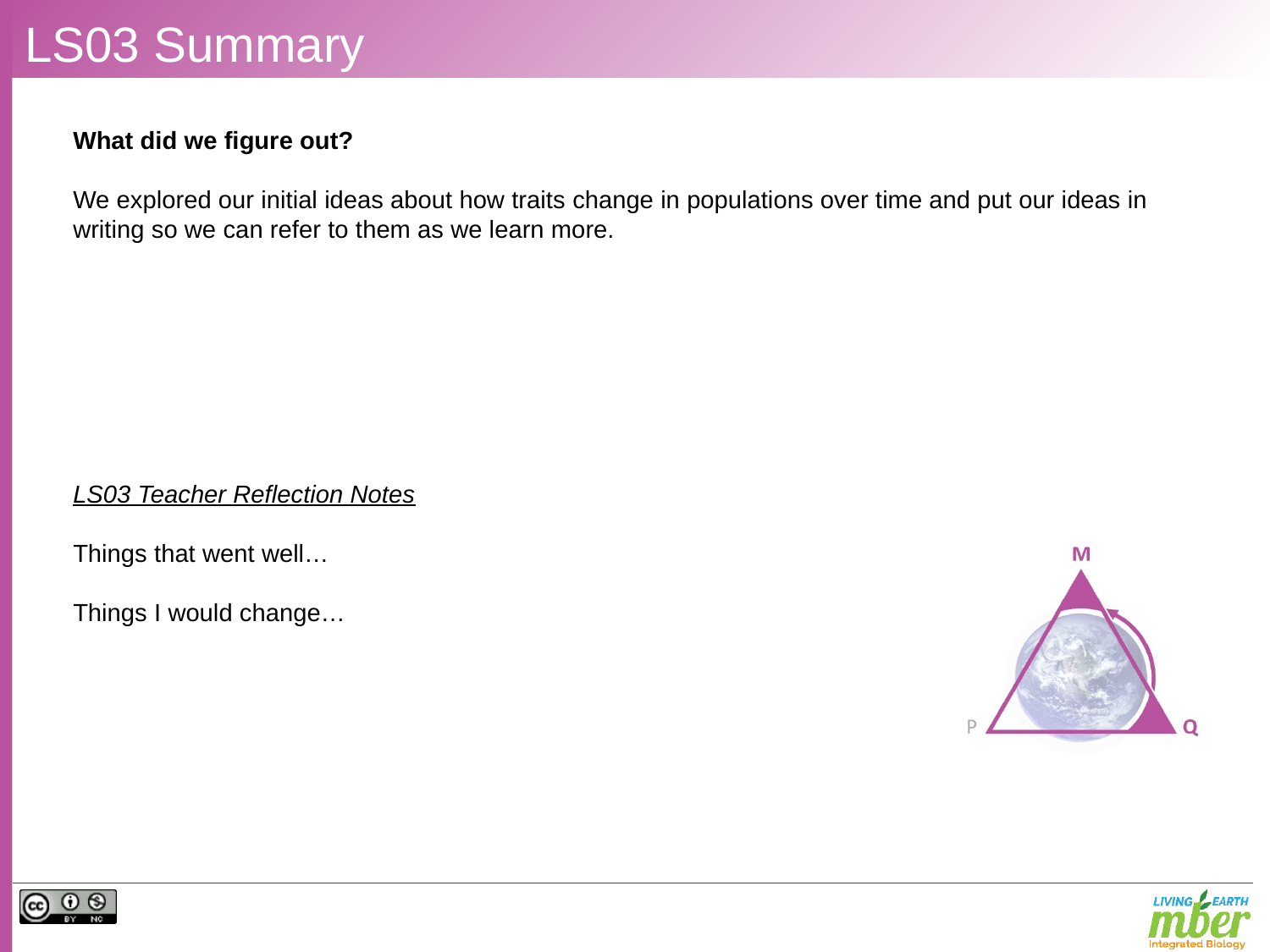

# LS03 Summary
What did we figure out?

We explored our initial ideas about how traits change in populations over time and put our ideas in writing so we can refer to them as we learn more.

LS03 Teacher Reflection Notes

Things that went well…

Things I would change…